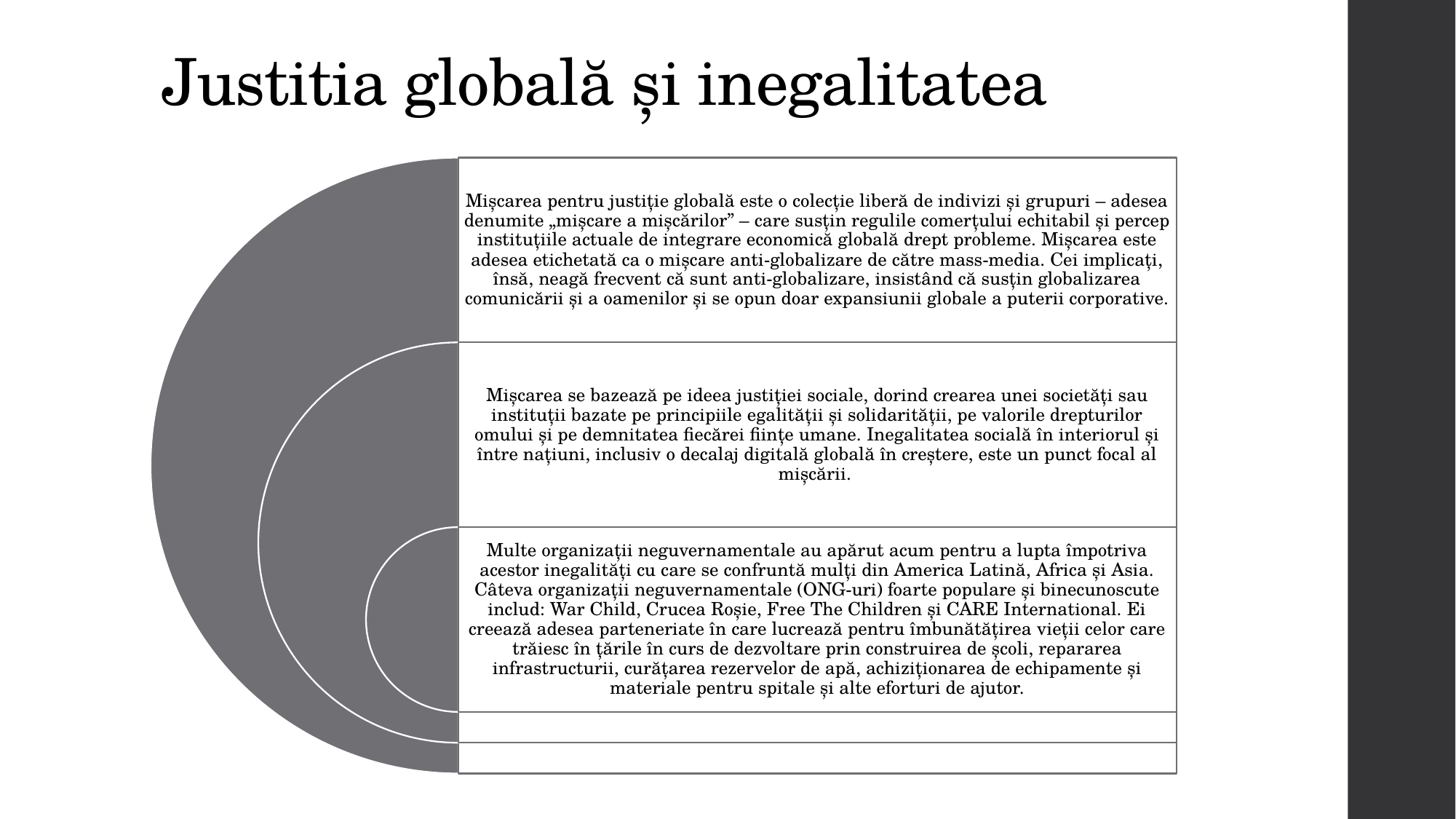

# Justitia globală și inegalitatea
Mișcarea pentru justiție globală este o colecție liberă de indivizi și grupuri – adesea denumite „mișcare a mișcărilor” – care susțin regulile comerțului echitabil și percep instituțiile actuale de integrare economică globală drept probleme. Mișcarea este adesea etichetată ca o mișcare anti-globalizare de către mass-media. Cei implicați, însă, neagă frecvent că sunt anti-globalizare, insistând că susțin globalizarea comunicării și a oamenilor și se opun doar expansiunii globale a puterii corporative.
Mișcarea se bazează pe ideea justiției sociale, dorind crearea unei societăți sau instituții bazate pe principiile egalității și solidarității, pe valorile drepturilor omului și pe demnitatea fiecărei ființe umane. Inegalitatea socială în interiorul și între națiuni, inclusiv o decalaj digitală globală în creștere, este un punct focal al mișcării.
Multe organizații neguvernamentale au apărut acum pentru a lupta împotriva acestor inegalități cu care se confruntă mulți din America Latină, Africa și Asia. Câteva organizații neguvernamentale (ONG-uri) foarte populare și binecunoscute includ: War Child, Crucea Roșie, Free The Children și CARE International. Ei creează adesea parteneriate în care lucrează pentru îmbunătățirea vieții celor care trăiesc în țările în curs de dezvoltare prin construirea de școli, repararea infrastructurii, curățarea rezervelor de apă, achiziționarea de echipamente și materiale pentru spitale și alte eforturi de ajutor.